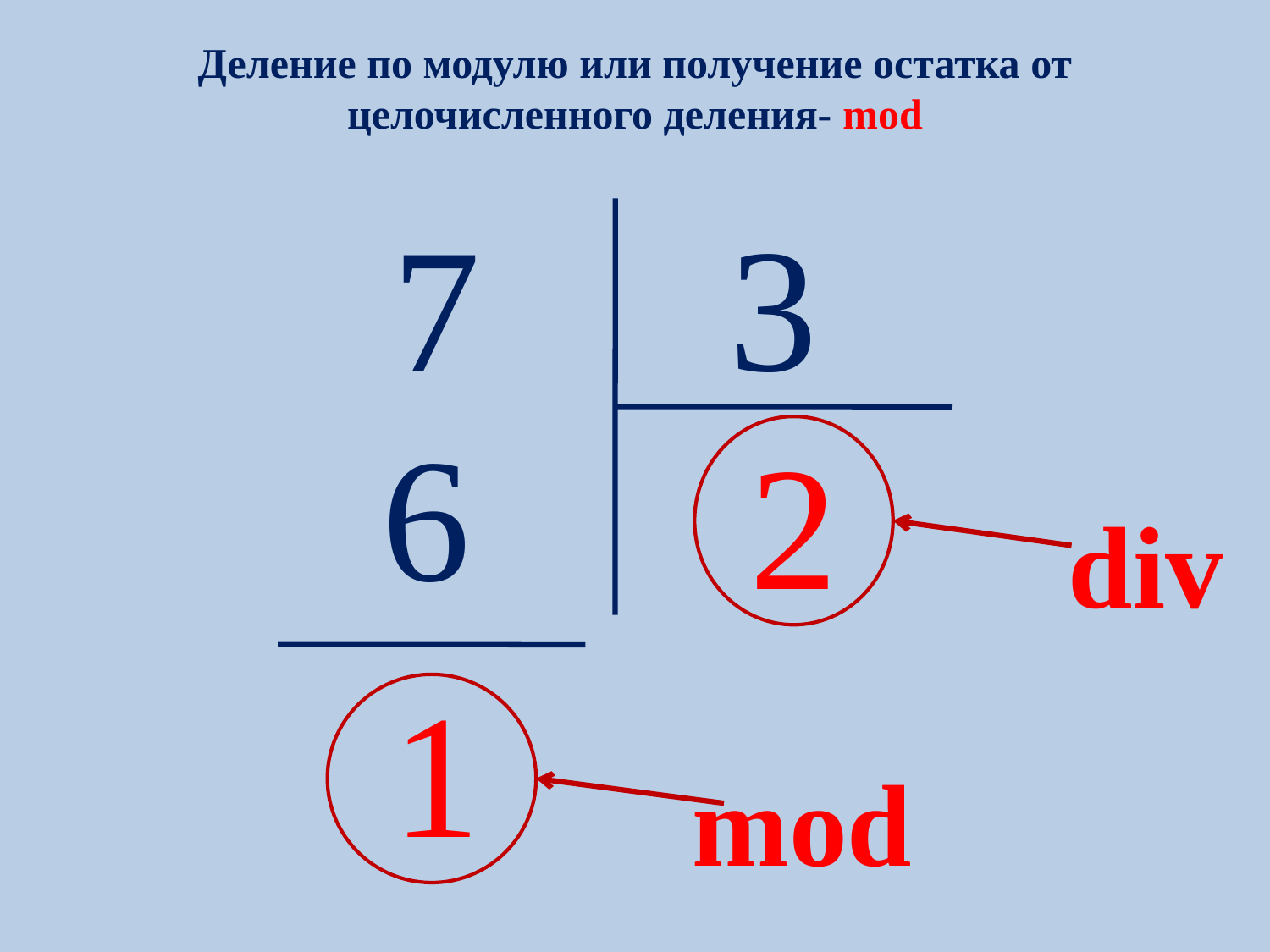

Деление по модулю или получение остатка от целочисленного деления- mod
7
3
6
2

div
1

mod